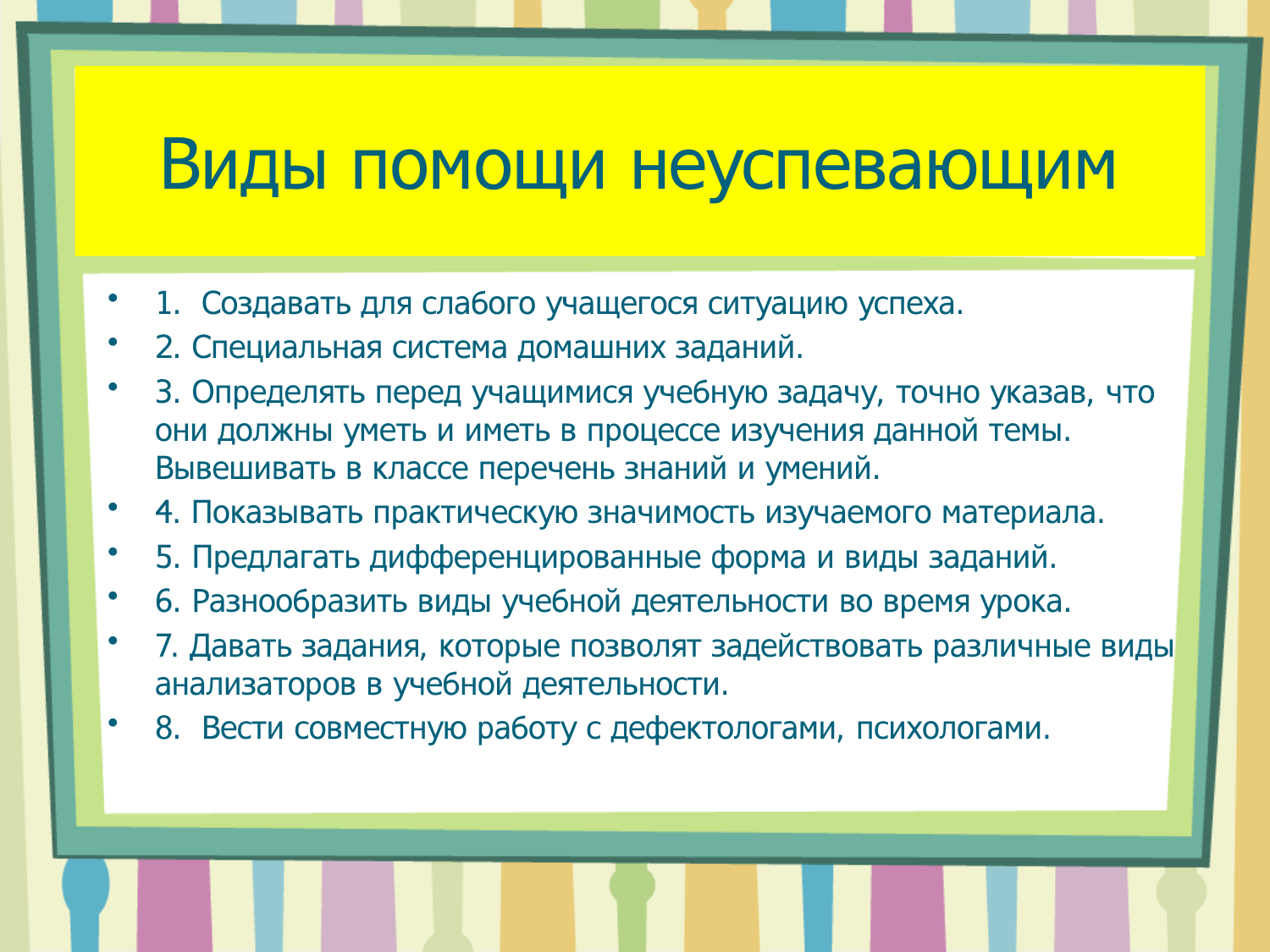

# Виды помощи неуспевающим
1.  Создавать для слабого учащегося ситуацию успеха.
2. Специальная система домашних заданий.
3. Определять перед учащимися учебную задачу, точно указав, что они должны уметь и иметь в процессе изучения данной темы. Вывешивать в классе перечень знаний и умений.
4. Показывать практическую значимость изучаемого материала.
5. Предлагать дифференцированные форма и виды заданий.
6. Разнообразить виды учебной деятельности во время урока.
7. Давать задания, которые позволят задействовать различные виды анализаторов в учебной деятельности.
8.  Вести совместную работу с дефектологами, психологами.